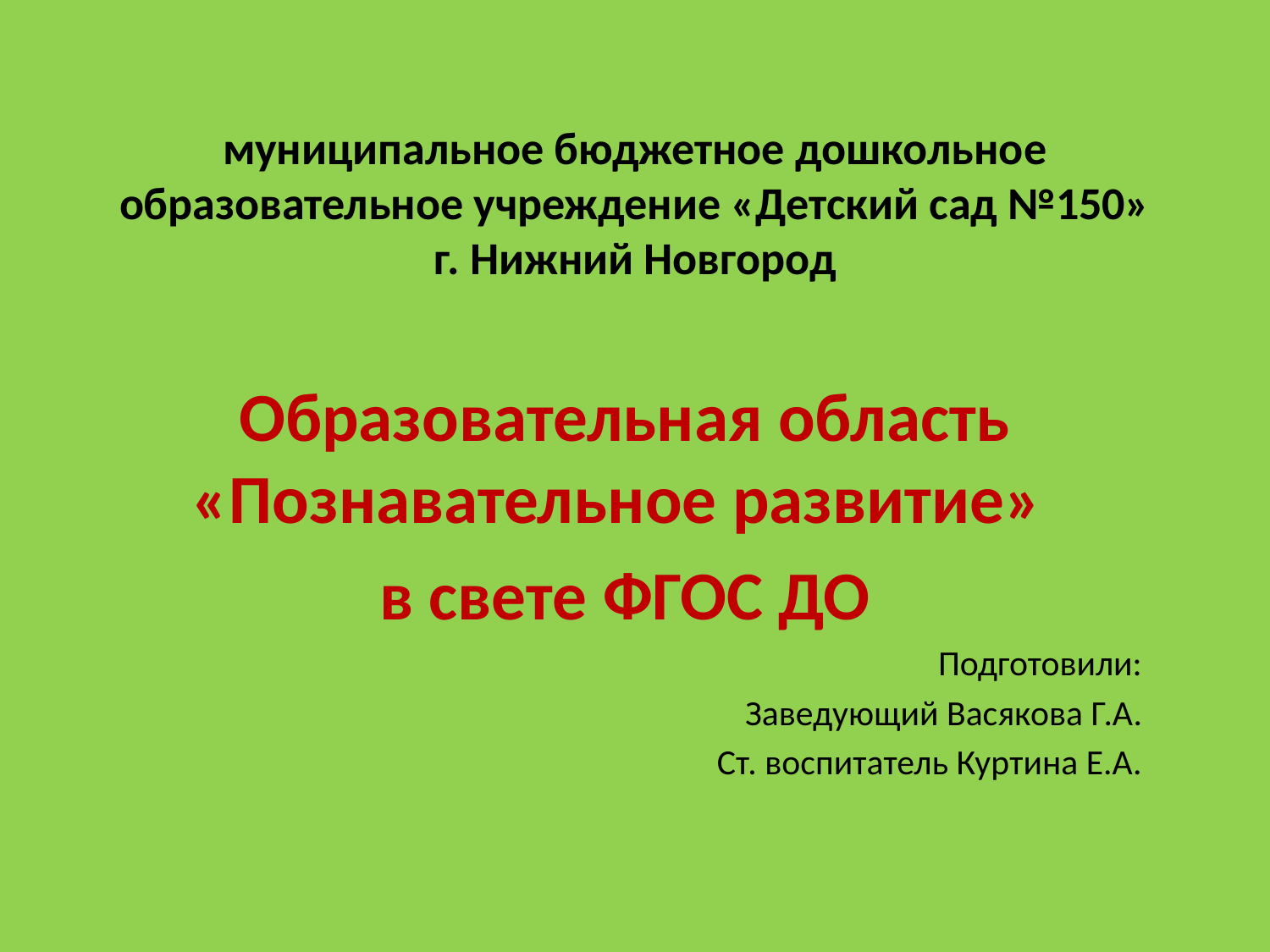

# муниципальное бюджетное дошкольное образовательное учреждение «Детский сад №150» г. Нижний Новгород
Образовательная область «Познавательное развитие»
в свете ФГОС ДО
Подготовили:
Заведующий Васякова Г.А.
Ст. воспитатель Куртина Е.А.